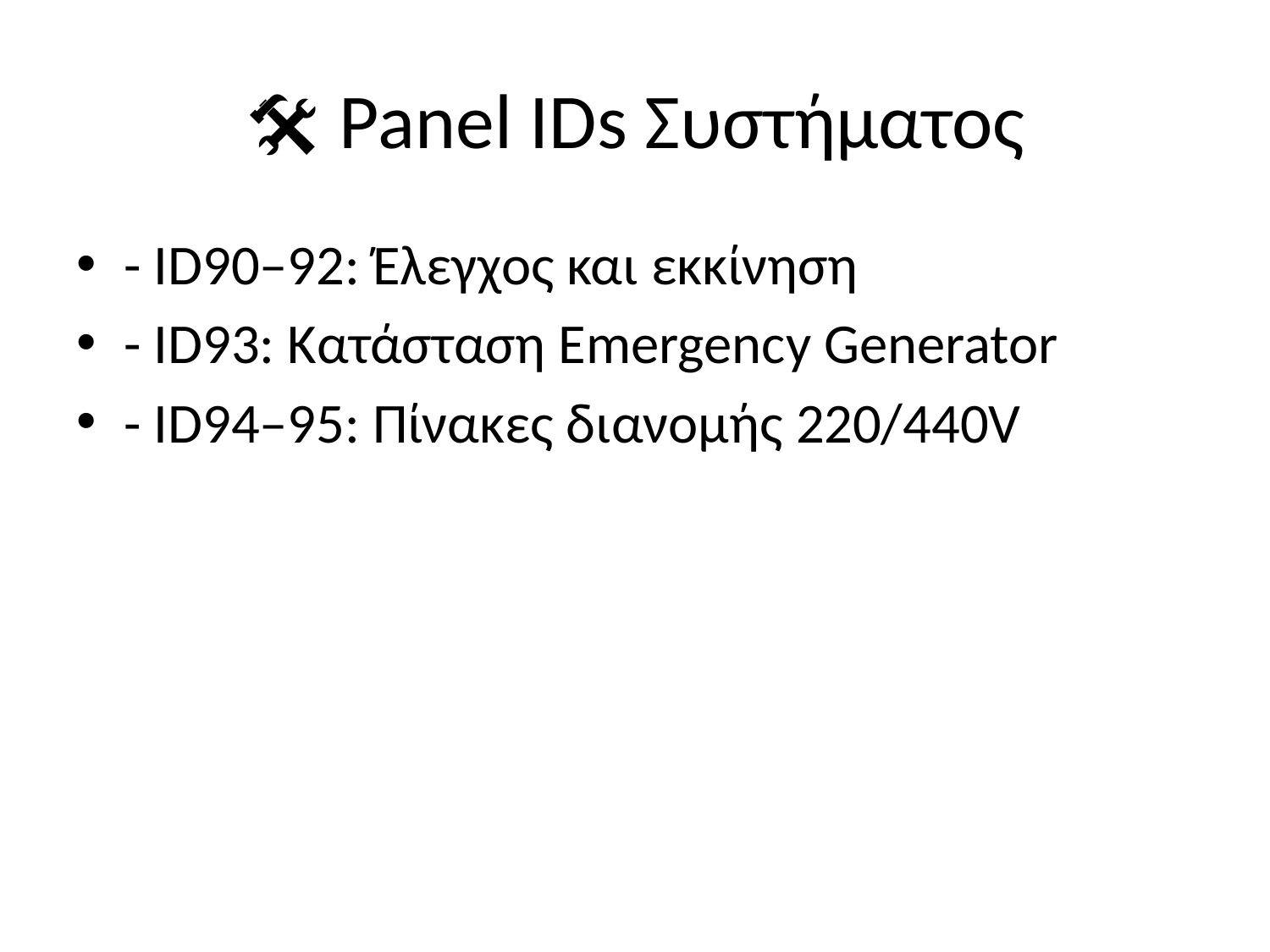

# 🛠️ Panel IDs Συστήματος
- ID90–92: Έλεγχος και εκκίνηση
- ID93: Κατάσταση Emergency Generator
- ID94–95: Πίνακες διανομής 220/440V